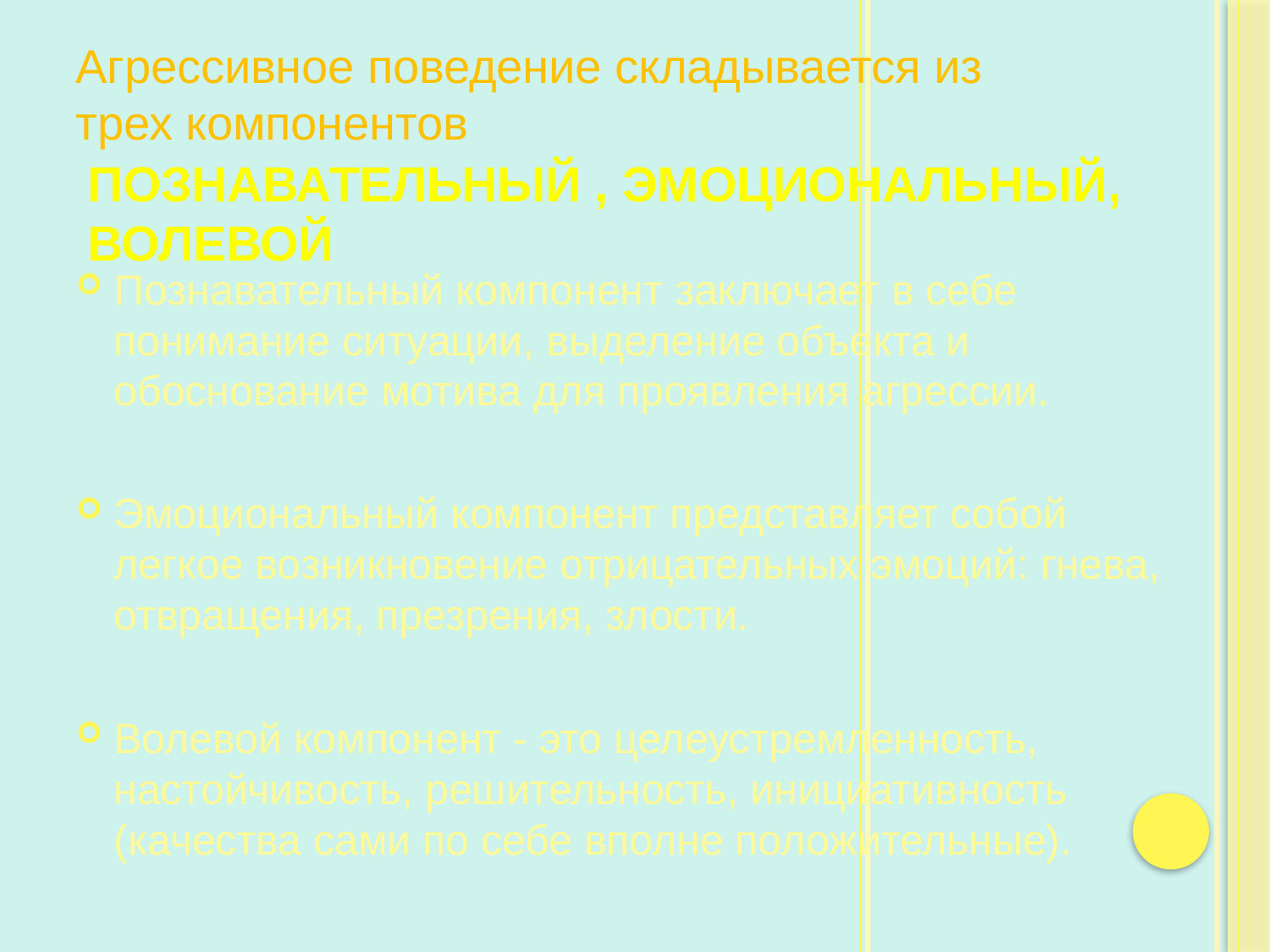

Агрессивное поведение складывается из трех компонентов
# познавательный , эмоциональный,  волевой
Познавательный компонент заключает в себе понимание ситуации, выделение объекта и обоснование мотива для проявления агрессии.

Эмоциональный компонент представляет собой легкое возникновение отрицательных эмоций: гнева, отвращения, презрения, злости.

Волевой компонент - это целеустремленность, настойчивость, решительность, инициативность (качества сами по себе вполне положительные).